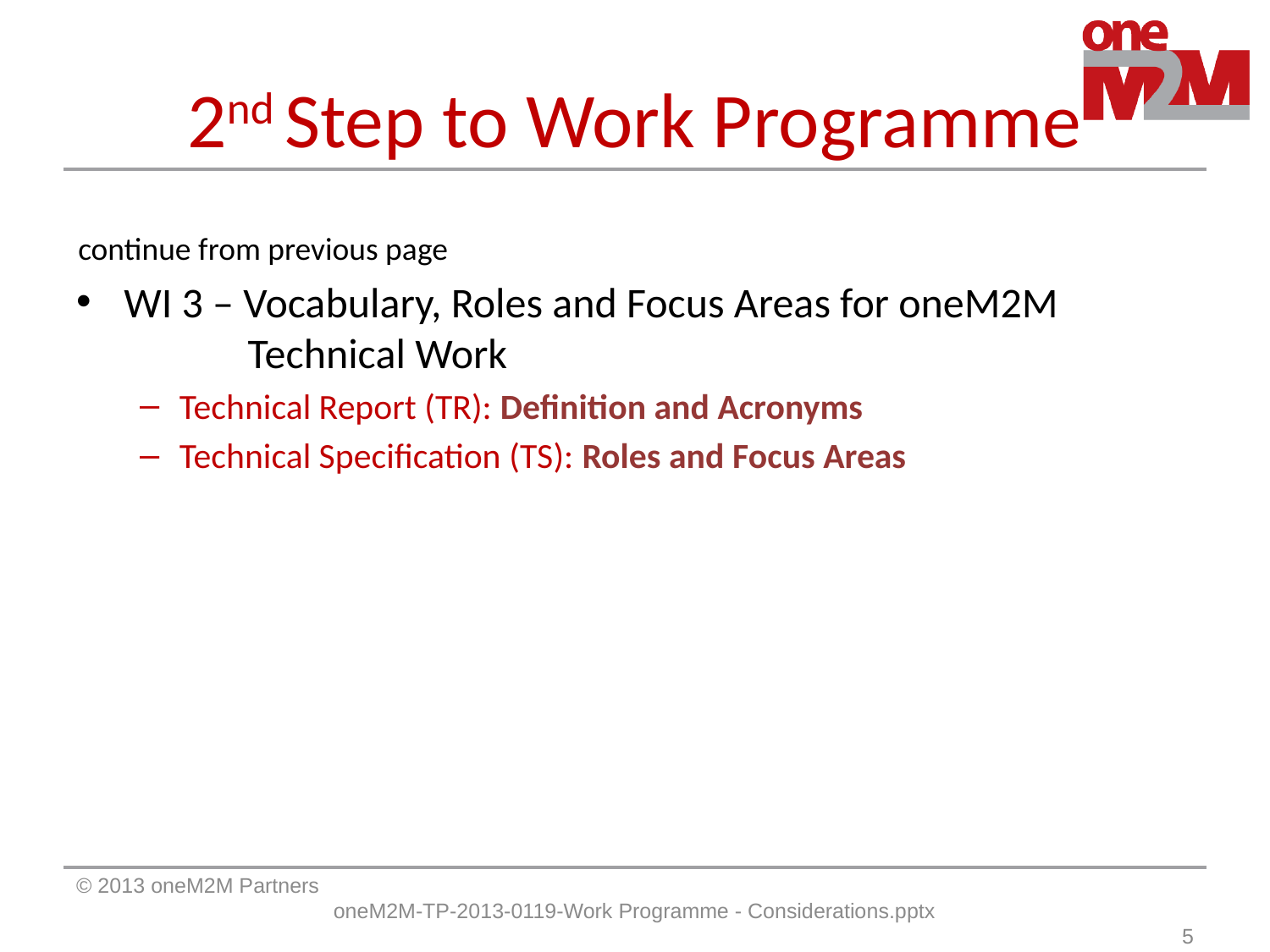

# 2nd Step to Work Programme
continue from previous page
WI 3 – Vocabulary, Roles and Focus Areas for oneM2M
             Technical Work
Technical Report (TR): Definition and Acronyms
Technical Specification (TS): Roles and Focus Areas
© 2013 oneM2M Partners
oneM2M-TP-2013-0119-Work Programme - Considerations.pptx
5